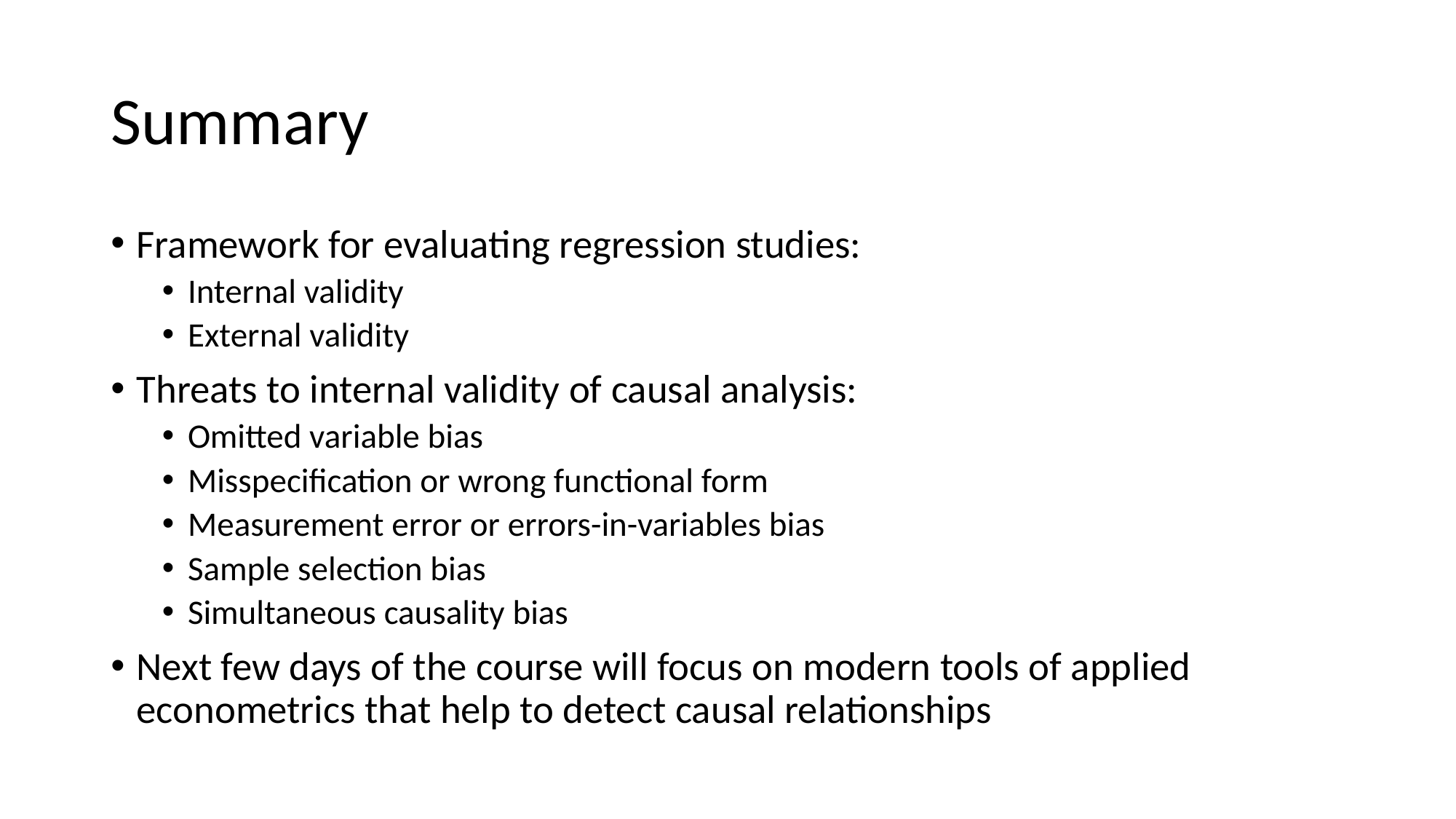

# Summary
Framework for evaluating regression studies:
Internal validity
External validity
Threats to internal validity of causal analysis:
Omitted variable bias
Misspecification or wrong functional form
Measurement error or errors-in-variables bias
Sample selection bias
Simultaneous causality bias
Next few days of the course will focus on modern tools of applied econometrics that help to detect causal relationships